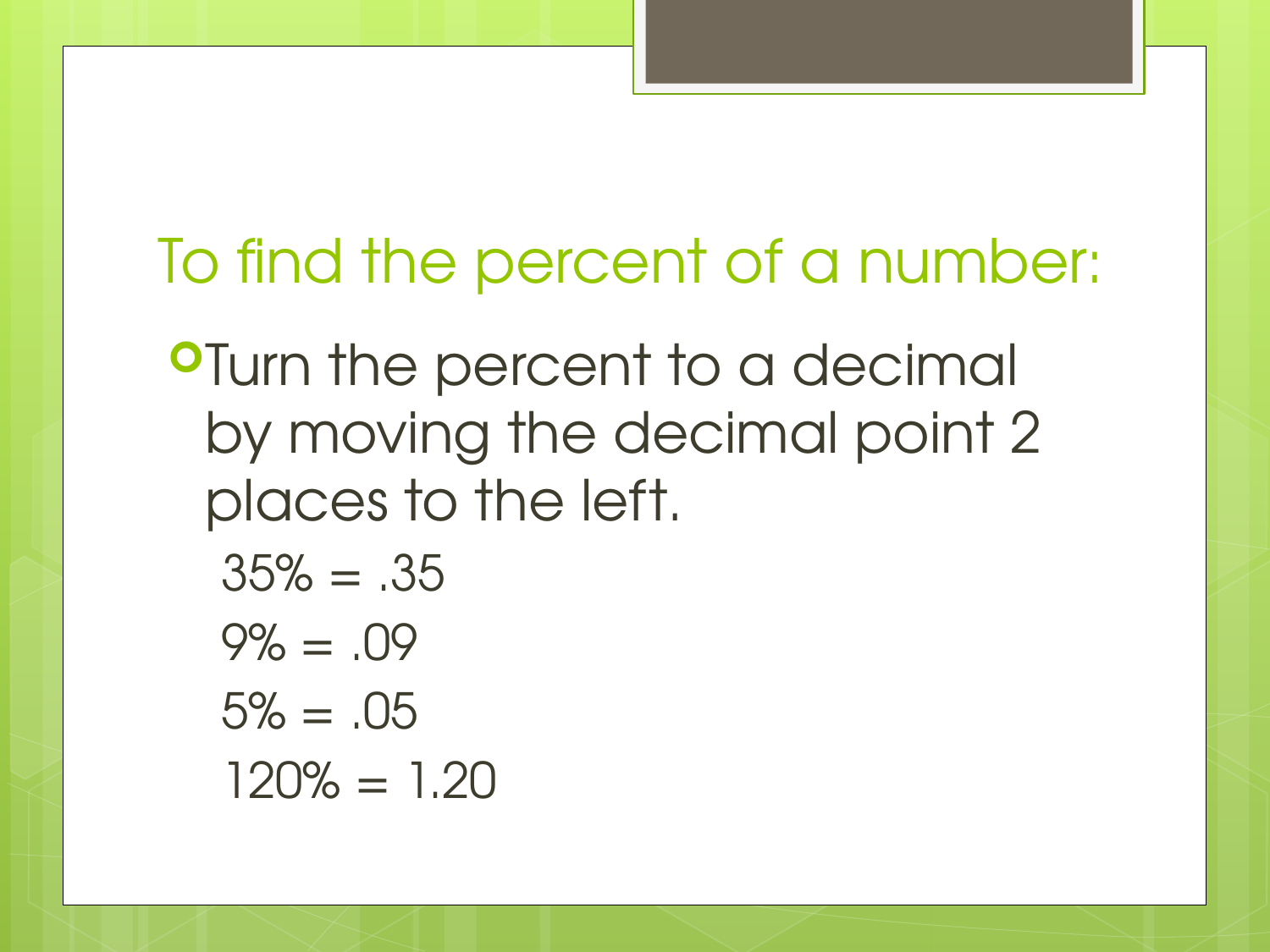

# To find the percent of a number:
Turn the percent to a decimal by moving the decimal point 2 places to the left.
35% = .35
9% = .09
5% = .05
120% = 1.20